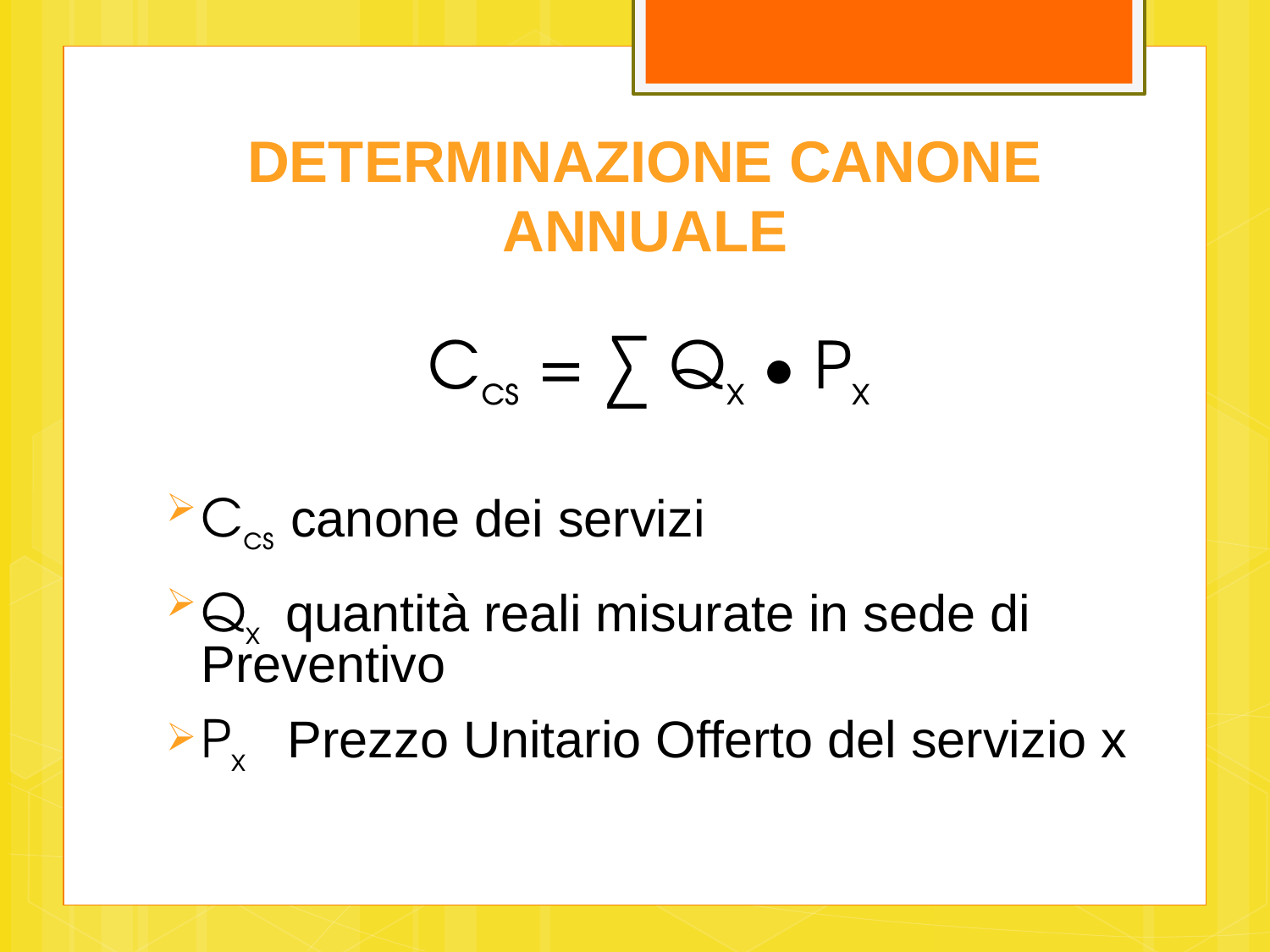

DETERMINAZIONE CANONE ANNUALE
Ccs = ∑ Qx ∙ Px

Ccs  canone dei servizi
Qx   quantità reali misurate in sede di Preventivo
Px     Prezzo Unitario Offerto del servizio x